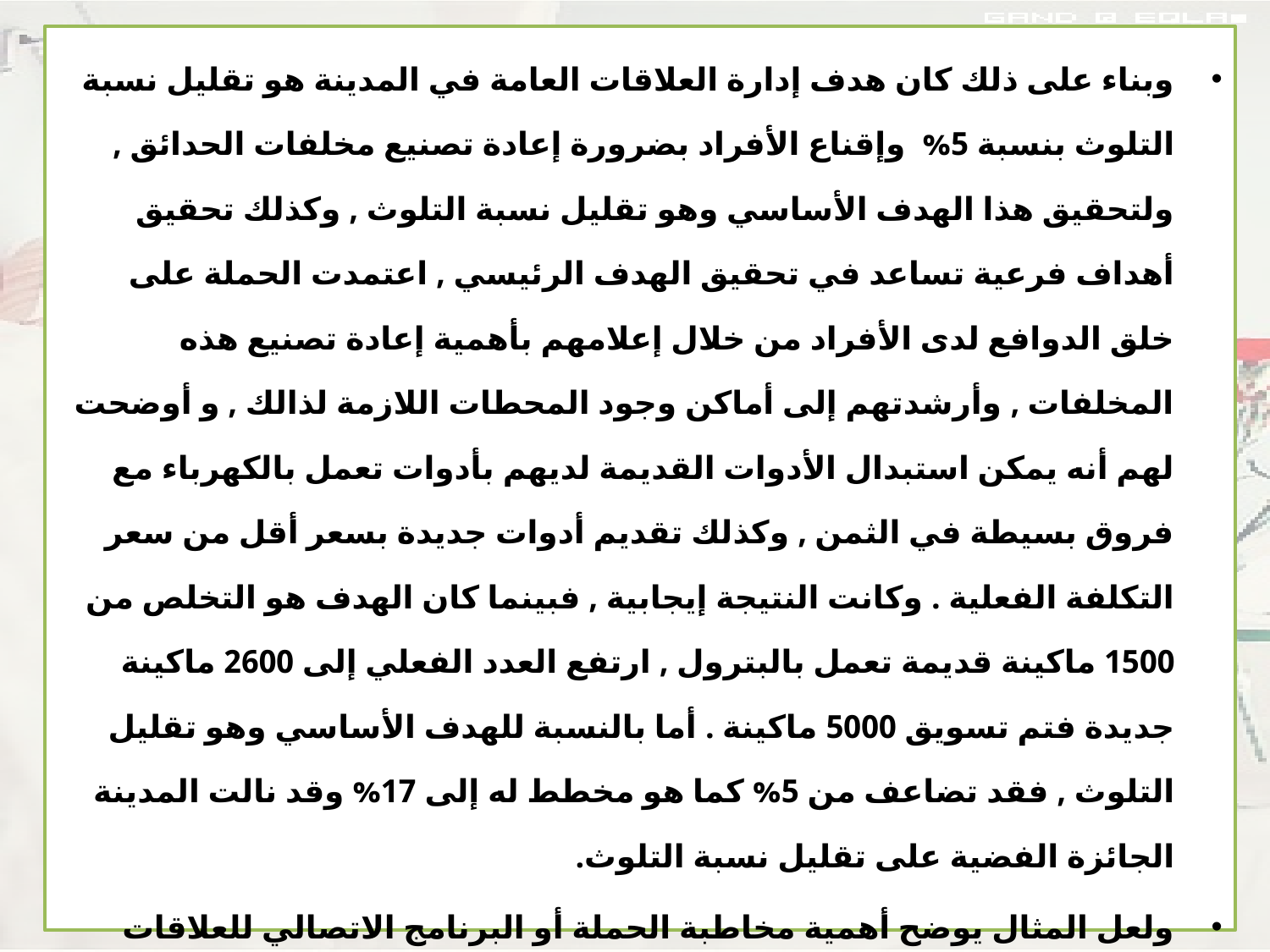

وبناء على ذلك كان هدف إدارة العلاقات العامة في المدينة هو تقليل نسبة التلوث بنسبة 5%  وإقناع الأفراد بضرورة إعادة تصنيع مخلفات الحدائق , ولتحقيق هذا الهدف الأساسي وهو تقليل نسبة التلوث , وكذلك تحقيق أهداف فرعية تساعد في تحقيق الهدف الرئيسي , اعتمدت الحملة على خلق الدوافع لدى الأفراد من خلال إعلامهم بأهمية إعادة تصنيع هذه المخلفات , وأرشدتهم إلى أماكن وجود المحطات اللازمة لذالك , و أوضحت لهم أنه يمكن استبدال الأدوات القديمة لديهم بأدوات تعمل بالكهرباء مع فروق بسيطة في الثمن , وكذلك تقديم أدوات جديدة بسعر أقل من سعر التكلفة الفعلية . وكانت النتيجة إيجابية , فبينما كان الهدف هو التخلص من 1500 ماكينة قديمة تعمل بالبترول , ارتفع العدد الفعلي إلى 2600 ماكينة جديدة فتم تسويق 5000 ماكينة . أما بالنسبة للهدف الأساسي وهو تقليل التلوث , فقد تضاعف من 5% كما هو مخطط له إلى 17% وقد نالت المدينة الجائزة الفضية على تقليل نسبة التلوث.
ولعل المثال يوضح أهمية مخاطبة الحملة أو البرنامج الاتصالي للعلاقات العامة لدوافع الأفراد , وتوضيح الفائدة التي تعود عليهم من الاستجابة للحملة في المقام الأول , وعلي المجتمع والبيئة في المرتبة الثانية . ويوضح ذلك أيضا أهمية الإبداع والابتكار في برامج العلاقات العامة , وعدم تحميل ميزانية المؤسسة أعباء إضافية.